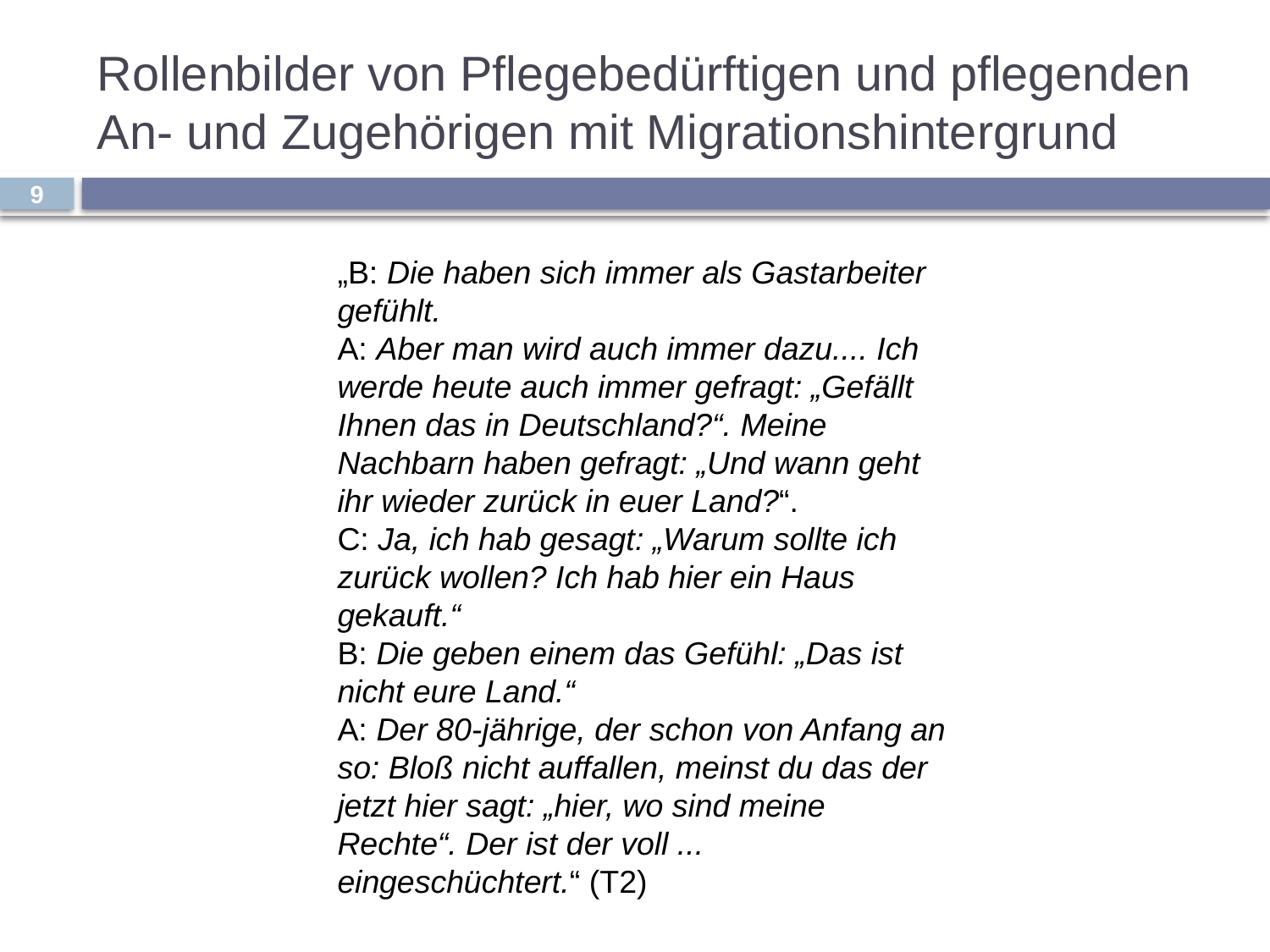

# Rollenbilder von Pflegebedürftigen und pflegenden An- und Zugehörigen mit Migrationshintergrund
9
„B: Die haben sich immer als Gastarbeiter gefühlt.
A: Aber man wird auch immer dazu.... Ich werde heute auch immer gefragt: „Gefällt Ihnen das in Deutschland?“. Meine Nachbarn haben gefragt: „Und wann geht ihr wieder zurück in euer Land?“.
C: Ja, ich hab gesagt: „Warum sollte ich zurück wollen? Ich hab hier ein Haus gekauft.“
B: Die geben einem das Gefühl: „Das ist nicht eure Land.“
A: Der 80-jährige, der schon von Anfang an so: Bloß nicht auffallen, meinst du das der jetzt hier sagt: „hier, wo sind meine Rechte“. Der ist der voll ... eingeschüchtert.“ (T2)